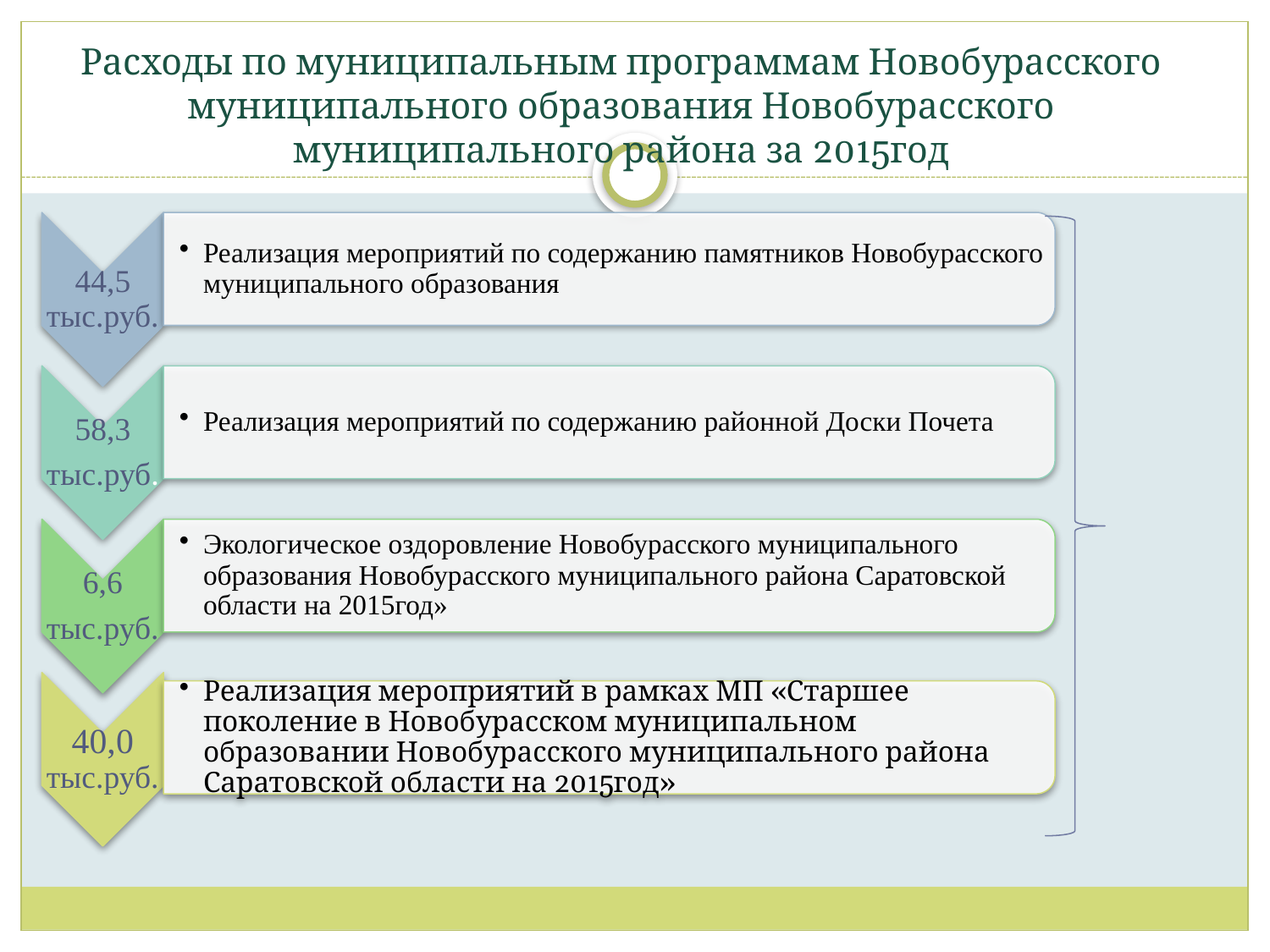

# Расходы по муниципальным программам Новобурасского муниципального образования Новобурасского муниципального района за 2015год
44,5 тыс.руб.
Реализация мероприятий по содержанию памятников Новобурасского муниципального образования
58,3
тыс.руб.
Реализация мероприятий по содержанию районной Доски Почета
6,6
тыс.руб.
Экологическое оздоровление Новобурасского муниципального образования Новобурасского муниципального района Саратовской области на 2015год»
40,0
тыс.руб.
Реализация мероприятий в рамках МП «Старшее поколение в Новобурасском муниципальном образовании Новобурасского муниципального района Саратовской области на 2015год»